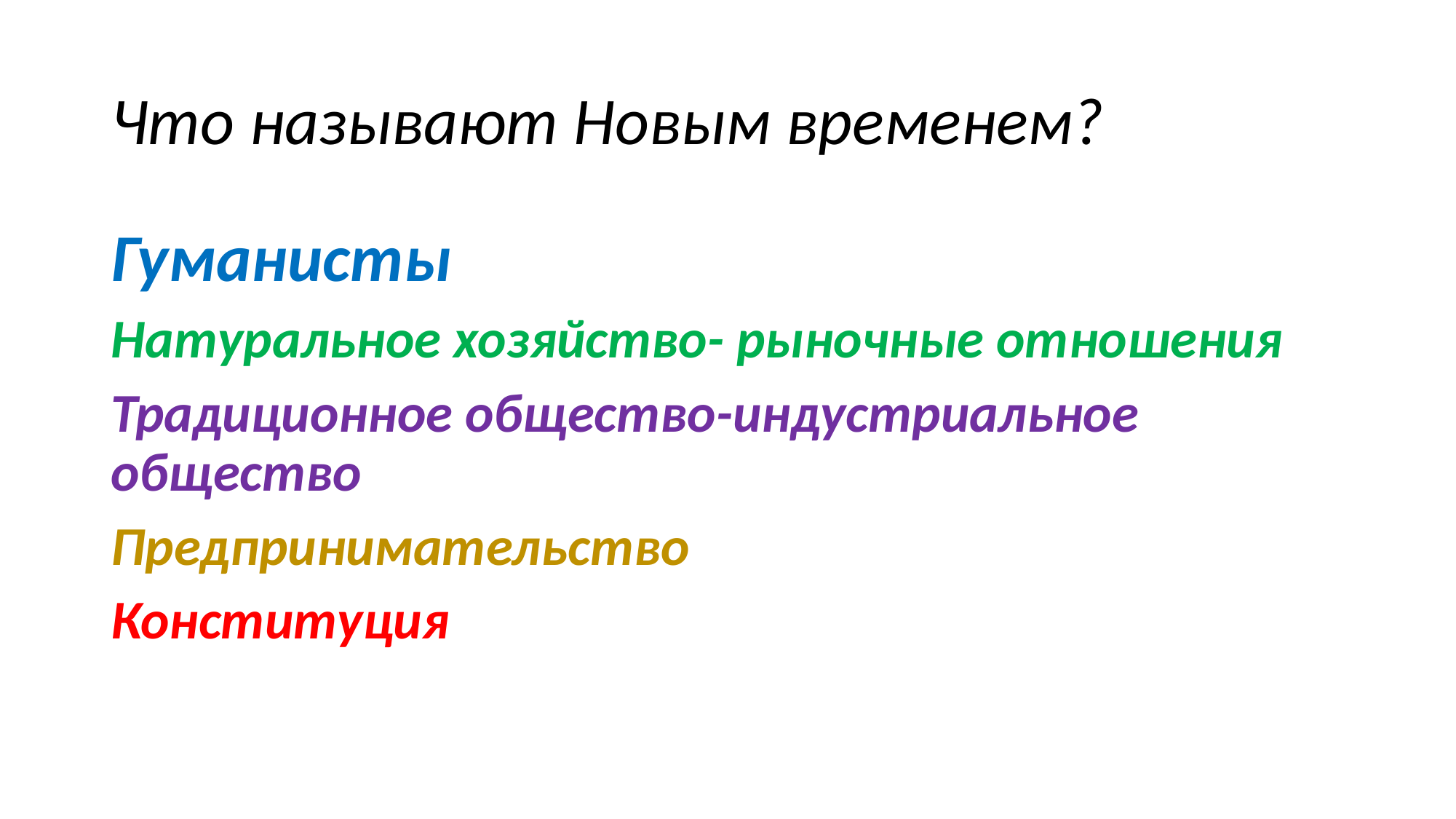

# Что называют Новым временем?
Гуманисты
Натуральное хозяйство- рыночные отношения
Традиционное общество-индустриальное общество
Предпринимательство
Конституция